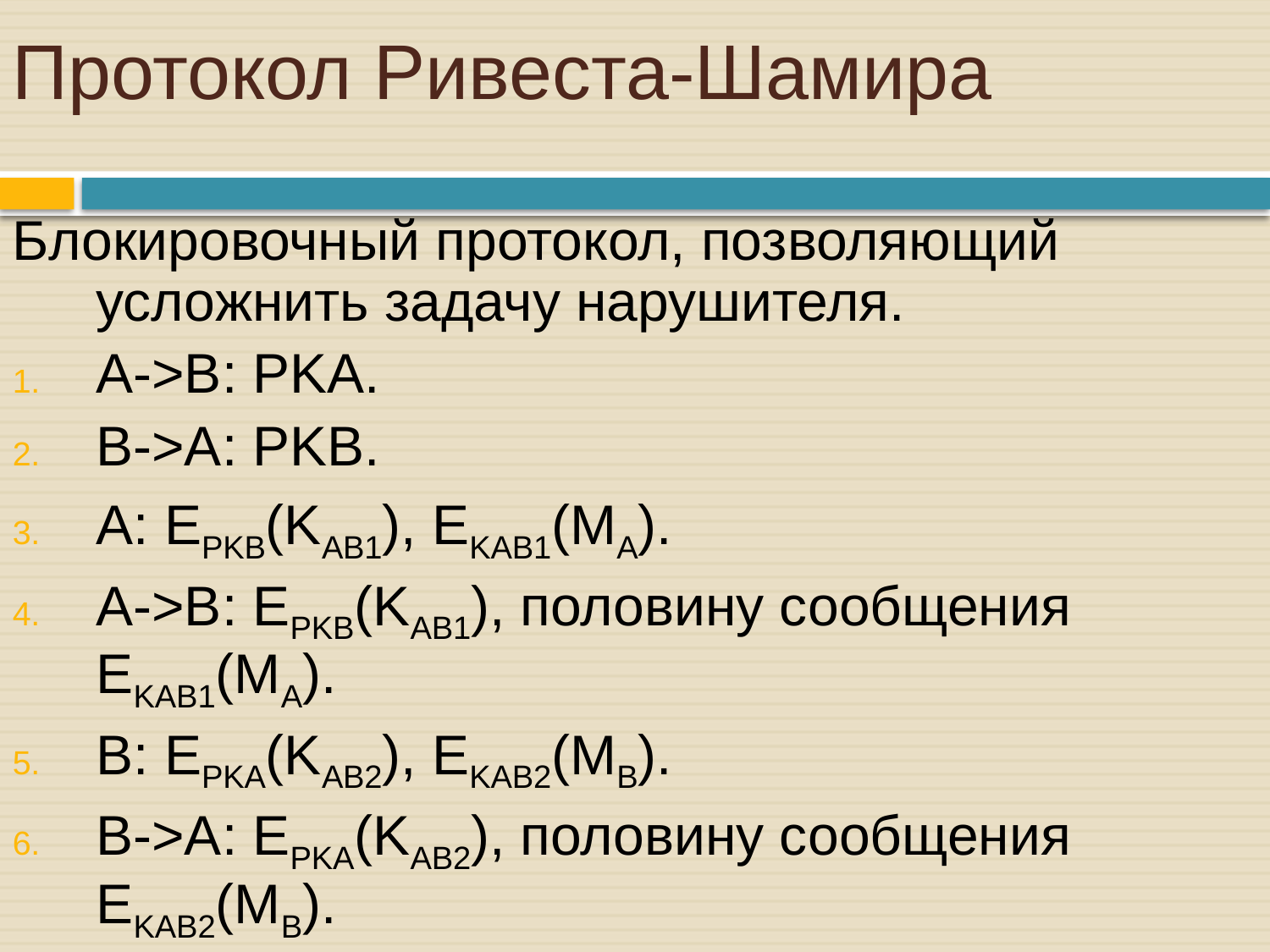

# Протокол Ривеста-Шамира
Блокировочный протокол, позволяющий усложнить задачу нарушителя.
A->B: PKA.
B->A: PKB.
A: EPKB(KAB1), EKAB1(MA).
A->B: EPKB(KAB1), половину сообщения EKAB1(MA).
B: EPKA(KAB2), EKAB2(MB).
B->A: EPKA(KAB2), половину сообщения EKAB2(MB).